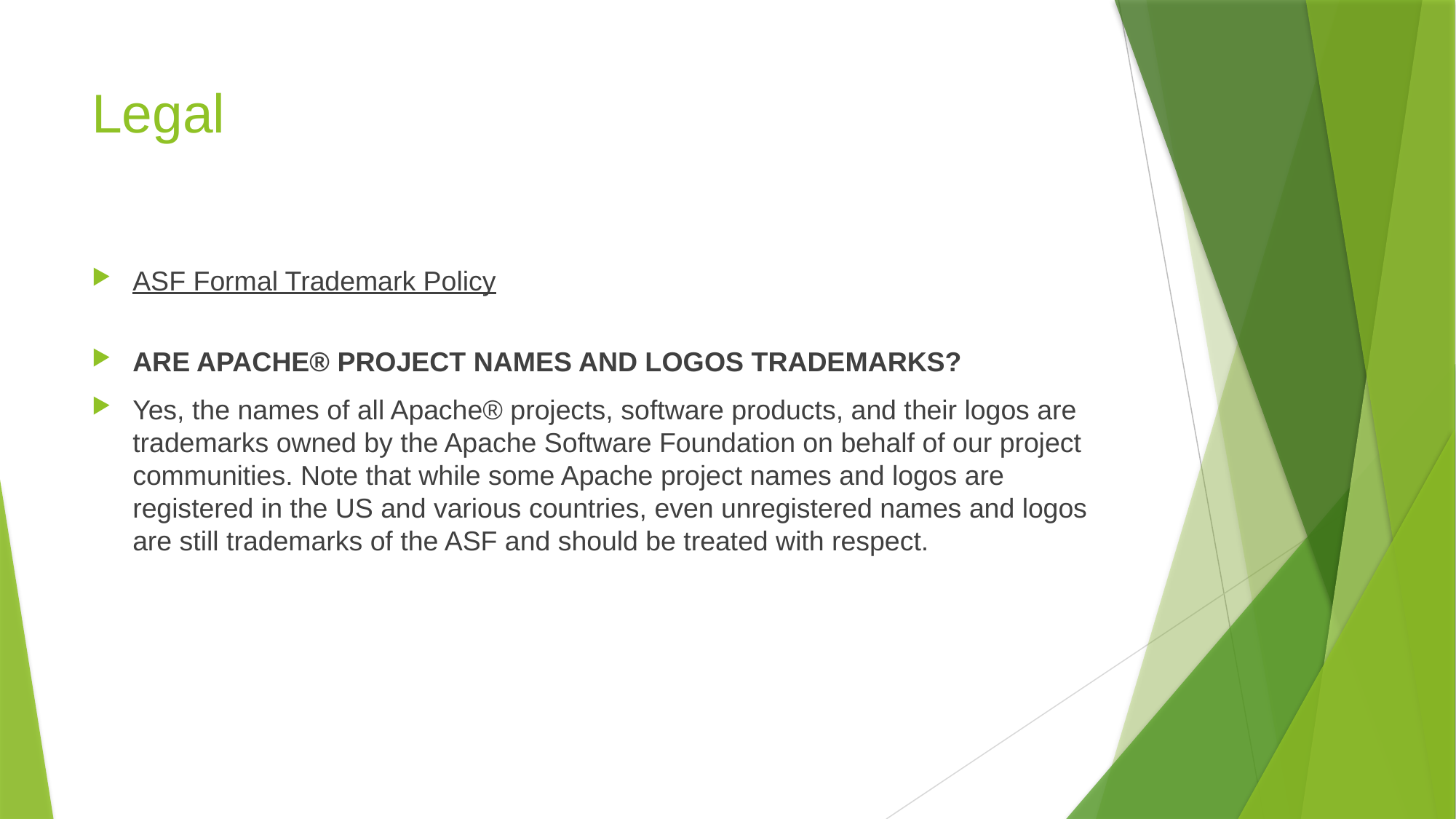

# Legal
ASF Formal Trademark Policy
ARE APACHE® PROJECT NAMES AND LOGOS TRADEMARKS?
Yes, the names of all Apache® projects, software products, and their logos are trademarks owned by the Apache Software Foundation on behalf of our project communities. Note that while some Apache project names and logos are registered in the US and various countries, even unregistered names and logos are still trademarks of the ASF and should be treated with respect.